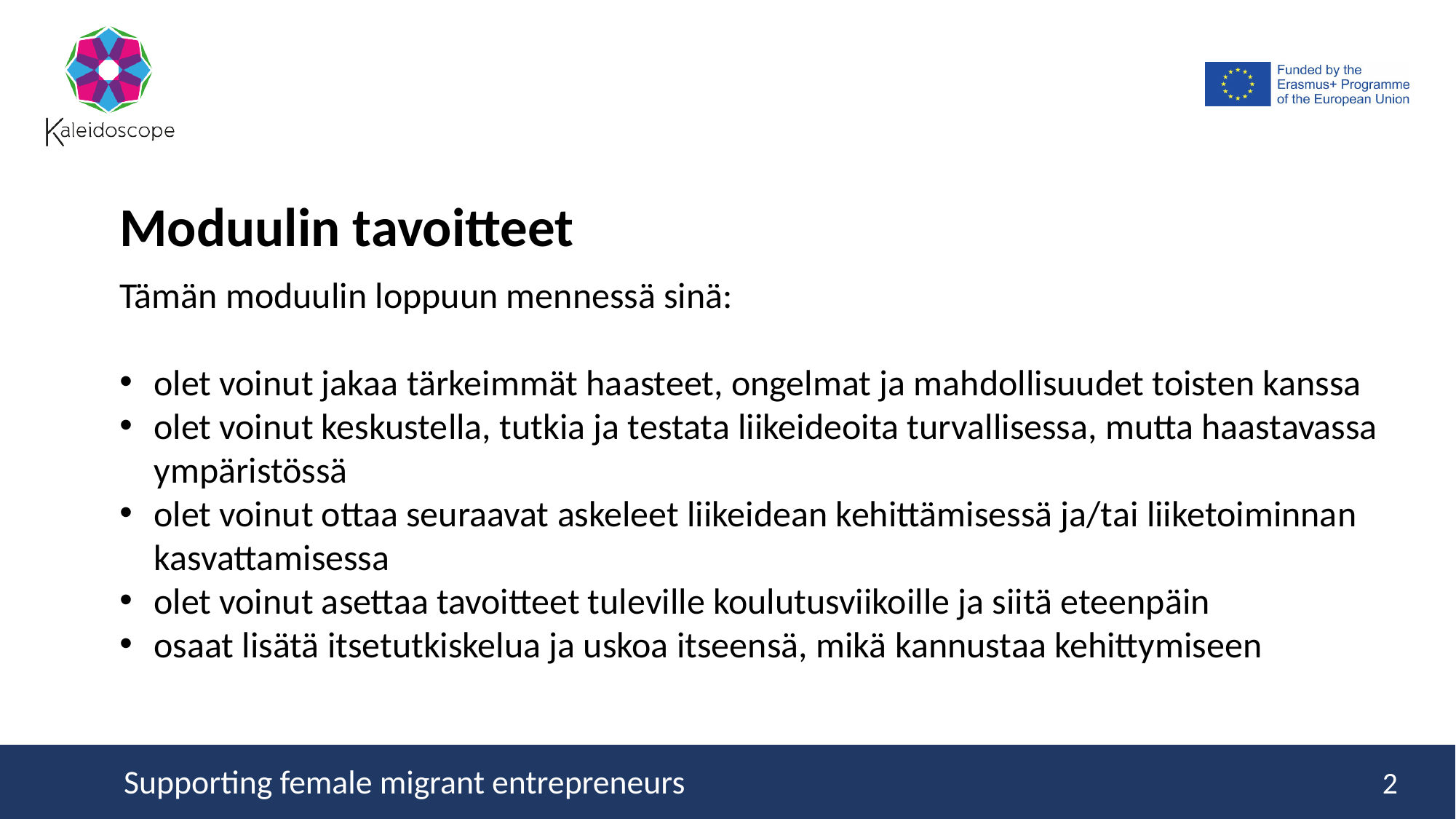

Moduulin tavoitteet
Tämän moduulin loppuun mennessä sinä:

olet voinut jakaa tärkeimmät haasteet, ongelmat ja mahdollisuudet toisten kanssa
olet voinut keskustella, tutkia ja testata liikeideoita turvallisessa, mutta haastavassa ympäristössä
olet voinut ottaa seuraavat askeleet liikeidean kehittämisessä ja/tai liiketoiminnan kasvattamisessa
olet voinut asettaa tavoitteet tuleville koulutusviikoille ja siitä eteenpäin
osaat lisätä itsetutkiskelua ja uskoa itseensä, mikä kannustaa kehittymiseen
2